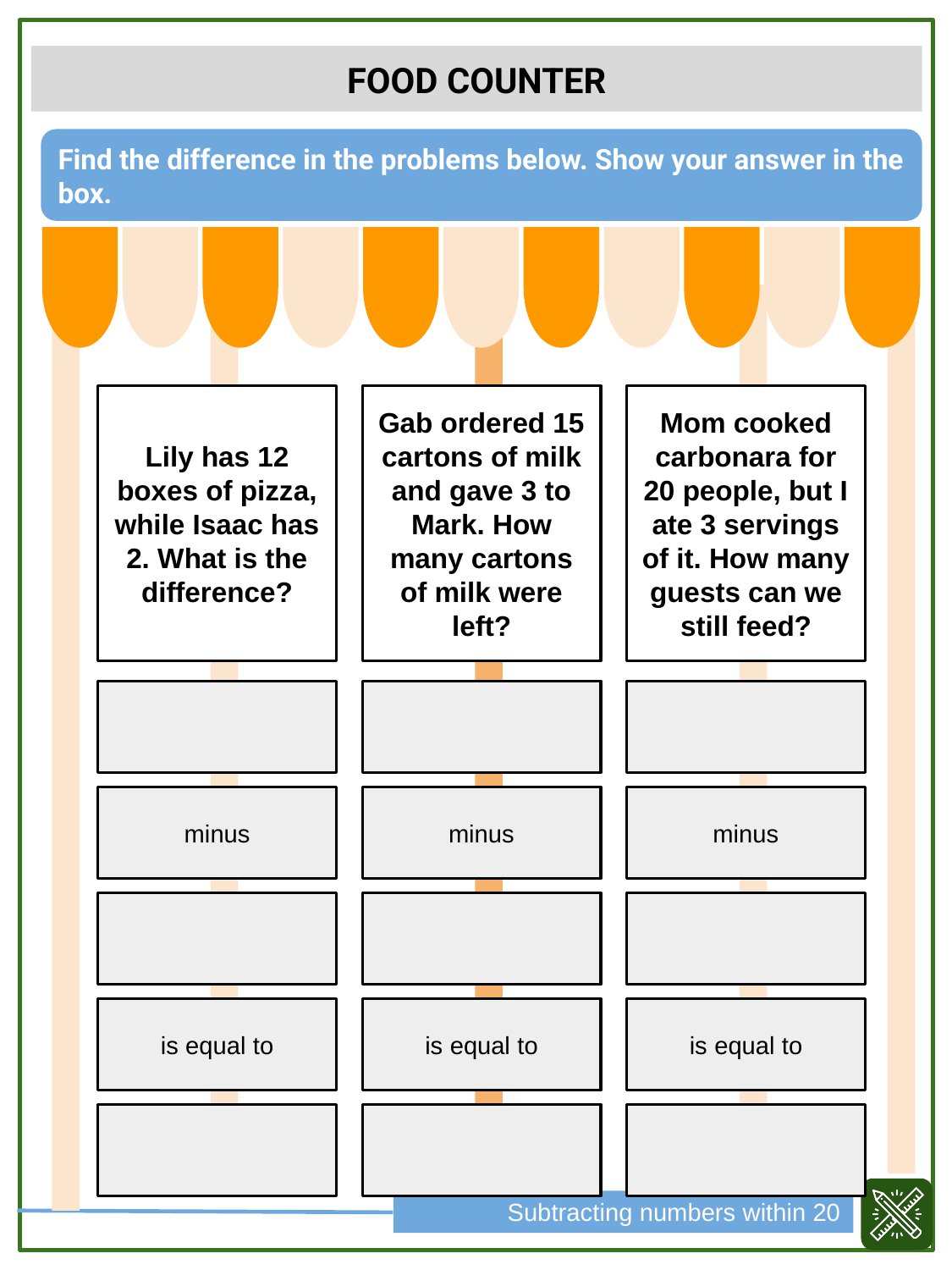

FOOD COUNTER
Find the difference in the problems below. Show your answer in the box.

Lily has 12 boxes of pizza, while Isaac has 2. What is the difference?
Gab ordered 15 cartons of milk and gave 3 to Mark. How many cartons of milk were left?
Mom cooked carbonara for 20 people, but I ate 3 servings of it. How many guests can we still feed?

minus
minus
minus

is equal to
is equal to
is equal to

Subtracting numbers within 20